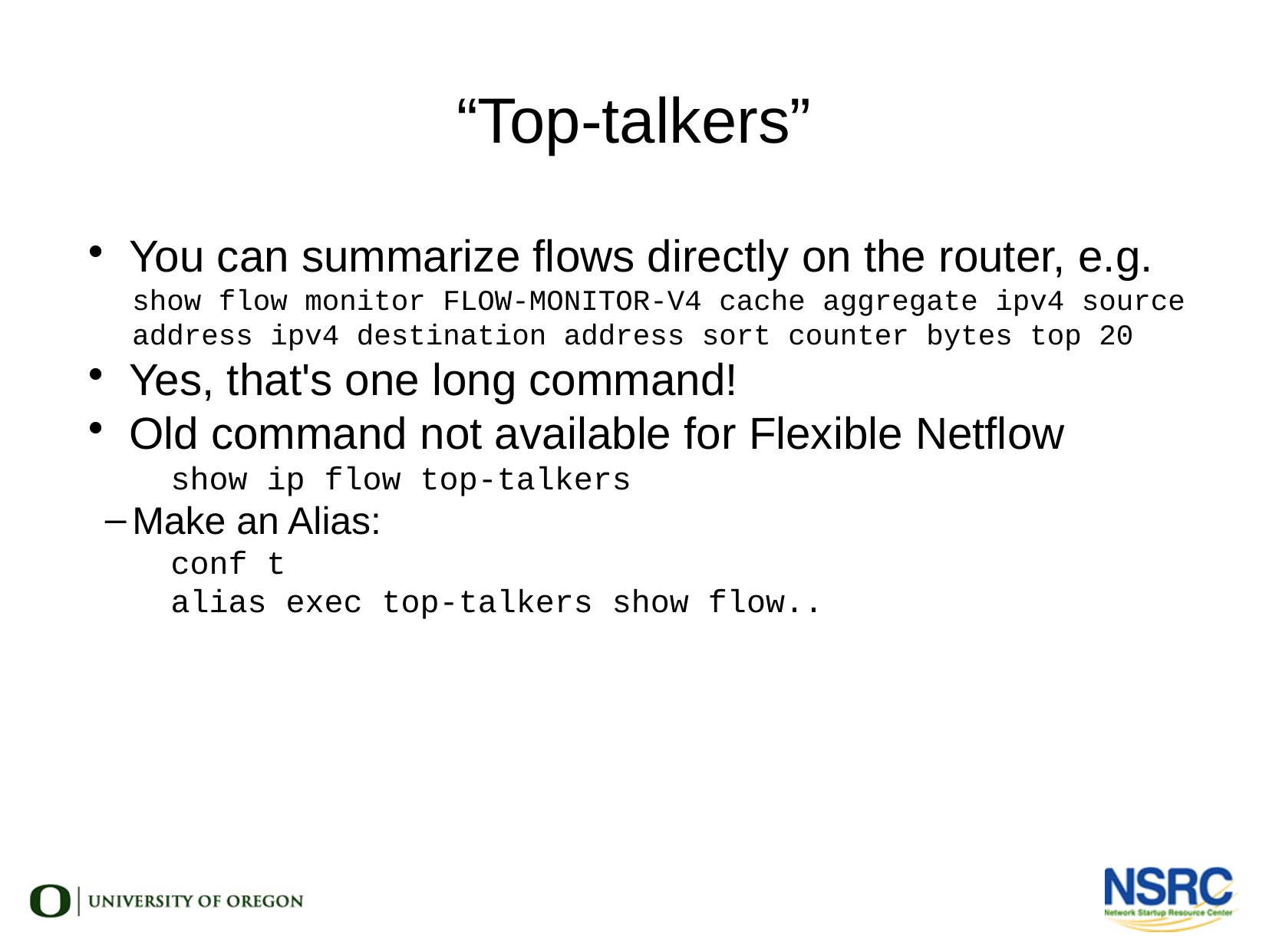

“Top-talkers”
You can summarize flows directly on the router, e.g.
show flow monitor FLOW-MONITOR-V4 cache aggregate ipv4 source address ipv4 destination address sort counter bytes top 20
Yes, that's one long command!
Old command not available for Flexible Netflow
  show ip flow top-talkers
Make an Alias:
  conf t
  alias exec top-talkers show flow..